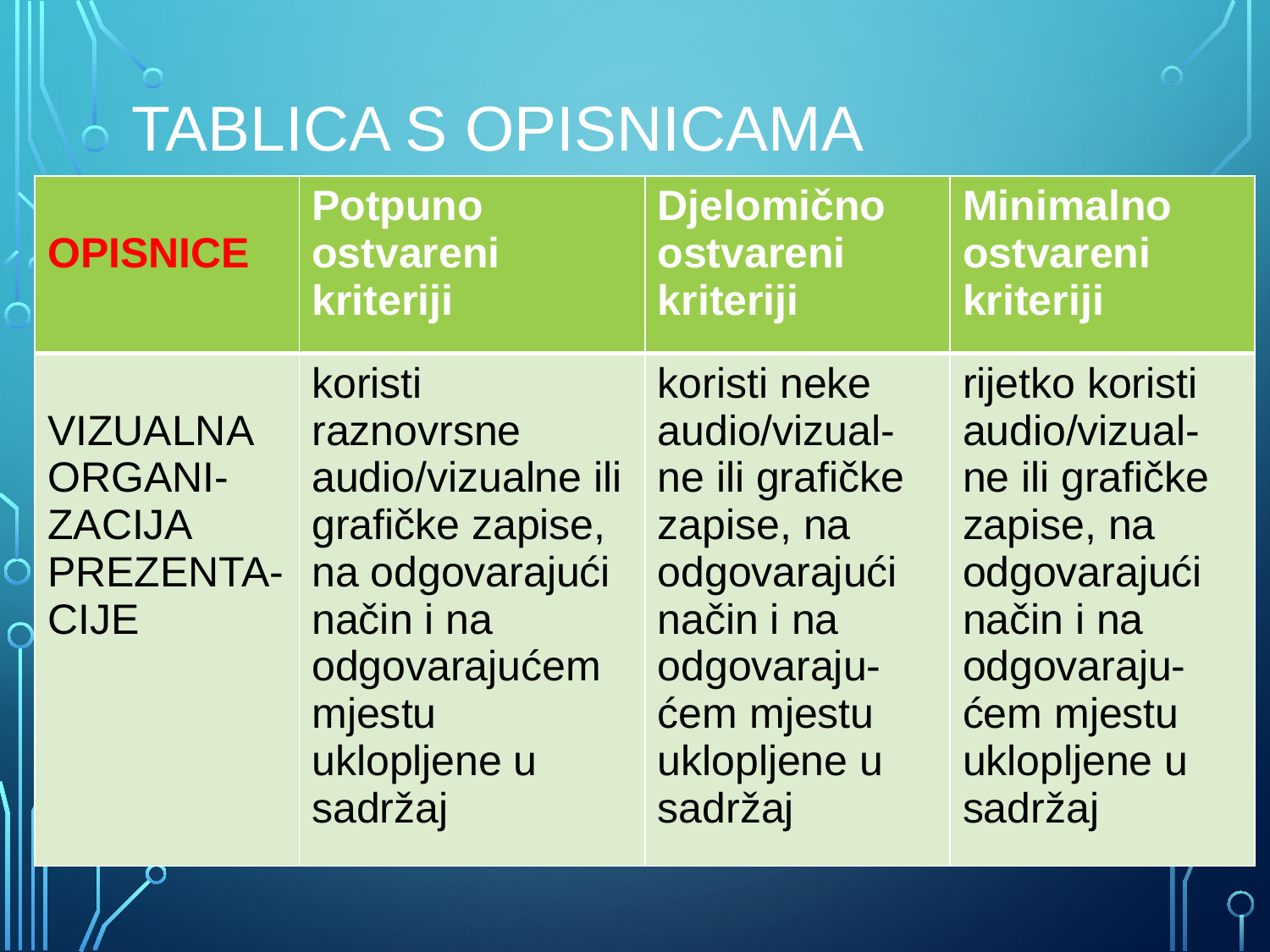

# Tablica s opisnicama
| OPISNICE | Potpuno ostvareni kriteriji | Djelomično ostvareni kriteriji | Minimalno ostvareni kriteriji |
| --- | --- | --- | --- |
| VIZUALNA ORGANI-ZACIJA PREZENTA-CIJE | koristi raznovrsne audio/vizualne ili grafičke zapise, na odgovarajući način i na odgovarajućem mjestu uklopljene u sadržaj | koristi neke audio/vizual- ne ili grafičke zapise, na odgovarajući način i na odgovaraju- ćem mjestu uklopljene u sadržaj | rijetko koristi audio/vizual-ne ili grafičke zapise, na odgovarajući način i na odgovaraju-ćem mjestu uklopljene u sadržaj |